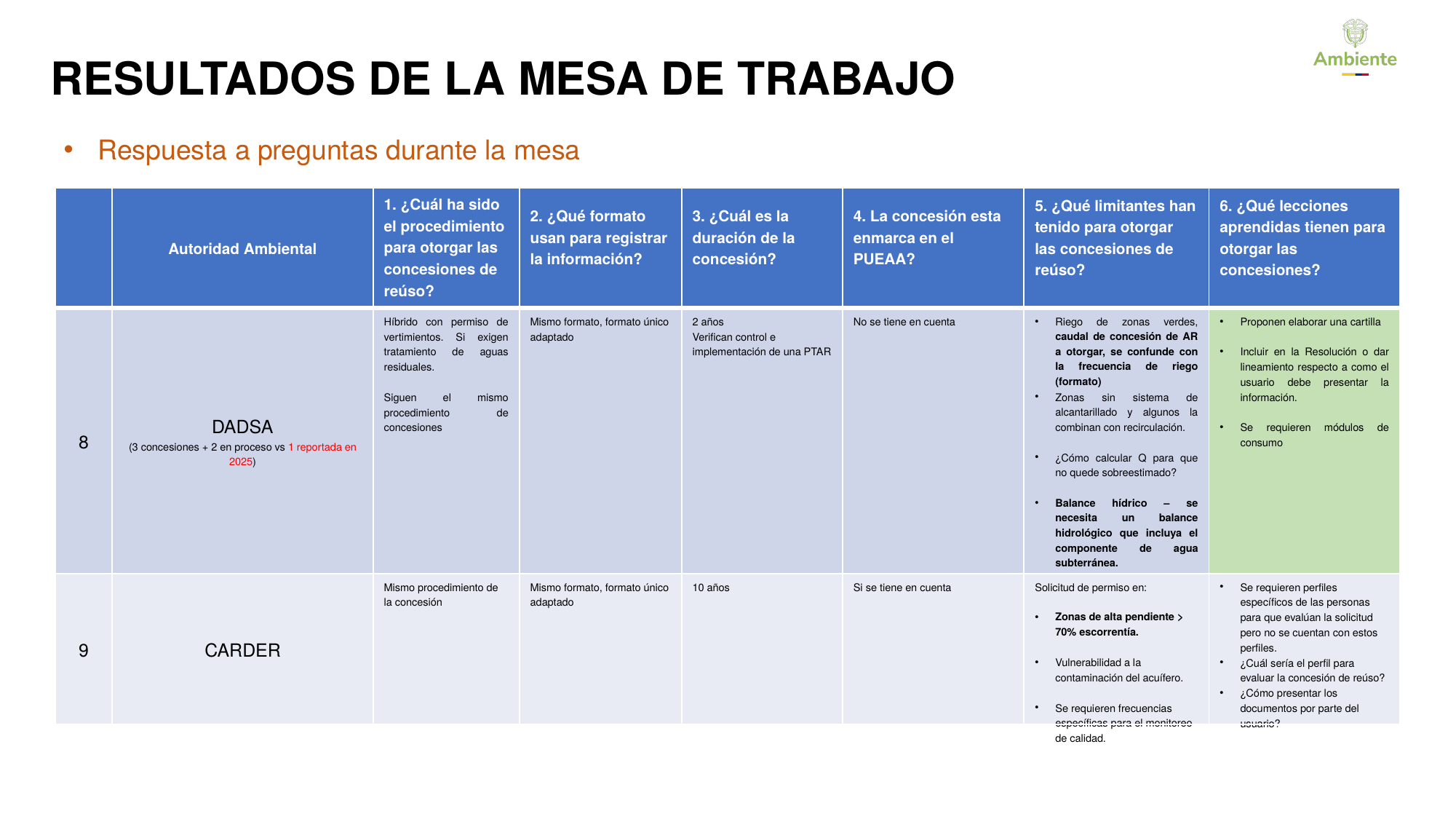

RESULTADOS DE LA MESA DE TRABAJO
Respuesta a preguntas durante la mesa
|  | Autoridad Ambiental | 1. ¿Cuál ha sido el procedimiento para otorgar las concesiones de reúso? | 2. ¿Qué formato usan para registrar la información? | 3. ¿Cuál es la duración de la concesión? | 4. La concesión esta enmarca en el PUEAA? | 5. ¿Qué limitantes han tenido para otorgar las concesiones de reúso? | 6. ¿Qué lecciones aprendidas tienen para otorgar las concesiones? |
| --- | --- | --- | --- | --- | --- | --- | --- |
| 8 | DADSA (3 concesiones + 2 en proceso vs 1 reportada en 2025) | Híbrido con permiso de vertimientos. Si exigen tratamiento de aguas residuales. Siguen el mismo procedimiento de concesiones | Mismo formato, formato único adaptado | 2 años Verifican control e implementación de una PTAR | No se tiene en cuenta | Riego de zonas verdes, caudal de concesión de AR a otorgar, se confunde con la frecuencia de riego (formato) Zonas sin sistema de alcantarillado y algunos la combinan con recirculación. ¿Cómo calcular Q para que no quede sobreestimado? Balance hídrico – se necesita un balance hidrológico que incluya el componente de agua subterránea. Necesidad de verificar información presentada vs información en campo. | Proponen elaborar una cartilla Incluir en la Resolución o dar lineamiento respecto a como el usuario debe presentar la información. Se requieren módulos de consumo |
| 9 | CARDER | Mismo procedimiento de la concesión | Mismo formato, formato único adaptado | 10 años | Si se tiene en cuenta | Solicitud de permiso en: Zonas de alta pendiente > 70% escorrentía. Vulnerabilidad a la contaminación del acuífero. Se requieren frecuencias específicas para el monitoreo de calidad. | Se requieren perfiles específicos de las personas para que evalúan la solicitud pero no se cuentan con estos perfiles. ¿Cuál sería el perfil para evaluar la concesión de reúso? ¿Cómo presentar los documentos por parte del usuario? |